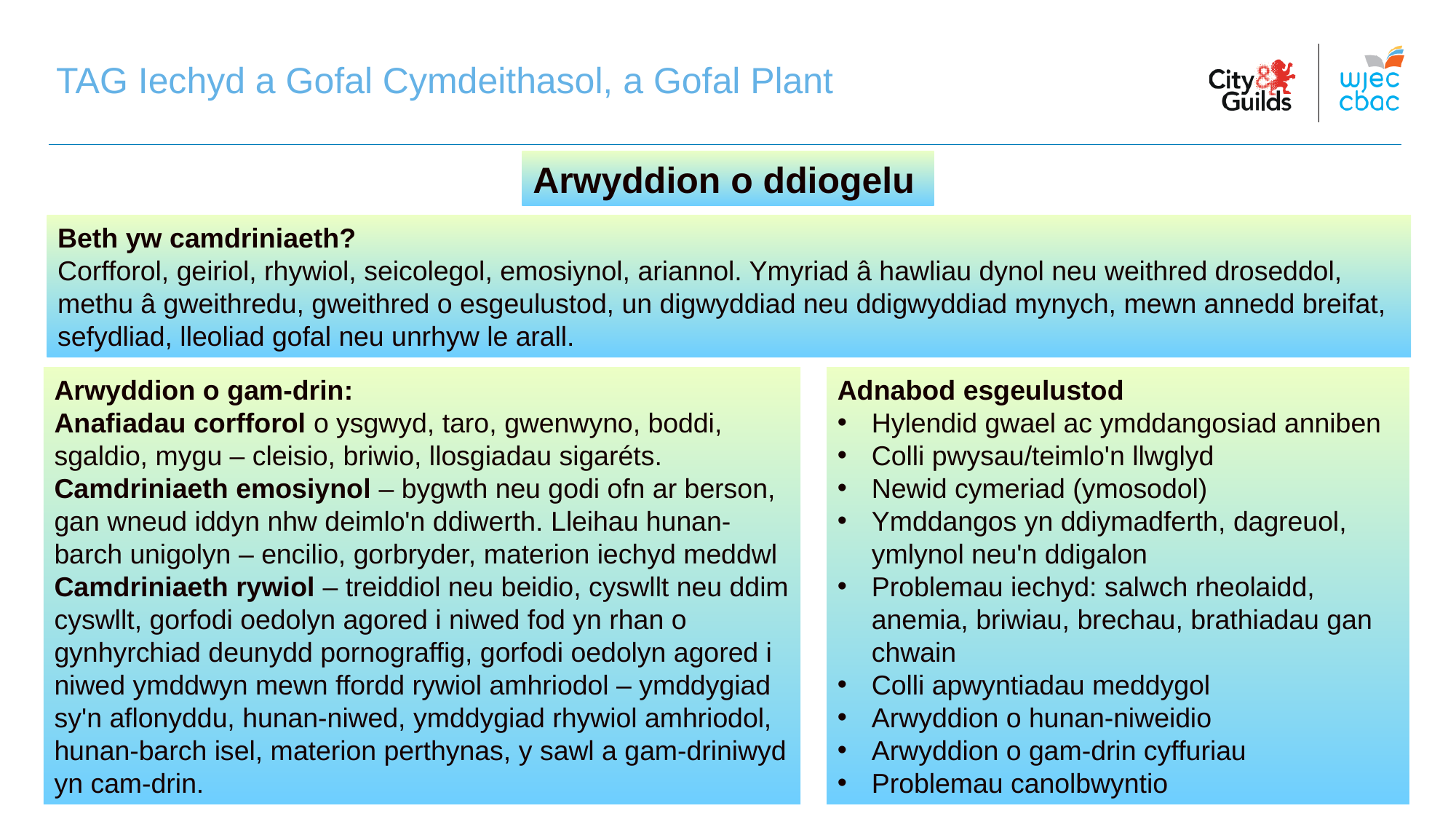

TAG Iechyd a Gofal Cymdeithasol, a Gofal Plant
Arwyddion o ddiogelu
Beth yw camdriniaeth?
Corfforol, geiriol, rhywiol, seicolegol, emosiynol, ariannol. Ymyriad â hawliau dynol neu weithred droseddol, methu â gweithredu, gweithred o esgeulustod, un digwyddiad neu ddigwyddiad mynych, mewn annedd breifat, sefydliad, lleoliad gofal neu unrhyw le arall.
Adnabod esgeulustod
Hylendid gwael ac ymddangosiad anniben
Colli pwysau/teimlo'n llwglyd
Newid cymeriad (ymosodol)
Ymddangos yn ddiymadferth, dagreuol, ymlynol neu'n ddigalon
Problemau iechyd: salwch rheolaidd, anemia, briwiau, brechau, brathiadau gan chwain
Colli apwyntiadau meddygol
Arwyddion o hunan-niweidio
Arwyddion o gam-drin cyffuriau
Problemau canolbwyntio
Arwyddion o gam-drin:
Anafiadau corfforol o ysgwyd, taro, gwenwyno, boddi, sgaldio, mygu – cleisio, briwio, llosgiadau sigaréts.
Camdriniaeth emosiynol – bygwth neu godi ofn ar berson, gan wneud iddyn nhw deimlo'n ddiwerth. Lleihau hunan-barch unigolyn – encilio, gorbryder, materion iechyd meddwl
Camdriniaeth rywiol – treiddiol neu beidio, cyswllt neu ddim cyswllt, gorfodi oedolyn agored i niwed fod yn rhan o gynhyrchiad deunydd pornograffig, gorfodi oedolyn agored i niwed ymddwyn mewn ffordd rywiol amhriodol – ymddygiad sy'n aflonyddu, hunan-niwed, ymddygiad rhywiol amhriodol, hunan-barch isel, materion perthynas, y sawl a gam-driniwyd yn cam-drin.